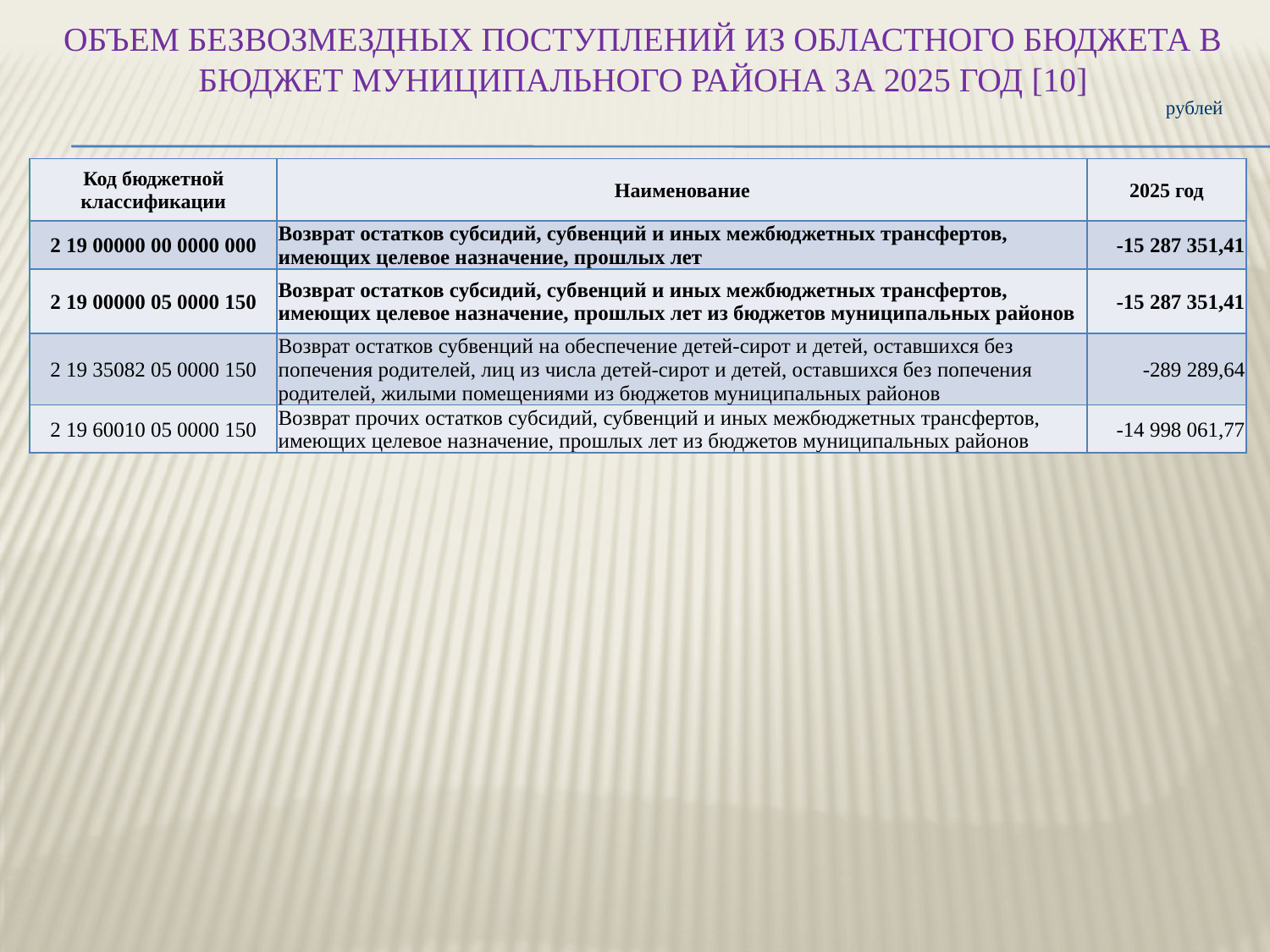

# ОБЪЕМ БЕЗВОЗМЕЗДНЫХ ПОСТУПЛЕНИЙ ИЗ ОБЛАСТНОГО БЮДЖЕТА В БЮДЖЕТ МУНИЦИПАЛЬНОГО РАЙОНА ЗА 2025 ГОД [10]
рублей
| Код бюджетной классификации | Наименование | 2025 год |
| --- | --- | --- |
| 2 19 00000 00 0000 000 | Возврат остатков субсидий, субвенций и иных межбюджетных трансфертов, имеющих целевое назначение, прошлых лет | -15 287 351,41 |
| 2 19 00000 05 0000 150 | Возврат остатков субсидий, субвенций и иных межбюджетных трансфертов, имеющих целевое назначение, прошлых лет из бюджетов муниципальных районов | -15 287 351,41 |
| 2 19 35082 05 0000 150 | Возврат остатков субвенций на обеспечение детей-сирот и детей, оставшихся без попечения родителей, лиц из числа детей-сирот и детей, оставшихся без попечения родителей, жилыми помещениями из бюджетов муниципальных районов | -289 289,64 |
| 2 19 60010 05 0000 150 | Возврат прочих остатков субсидий, субвенций и иных межбюджетных трансфертов, имеющих целевое назначение, прошлых лет из бюджетов муниципальных районов | -14 998 061,77 |